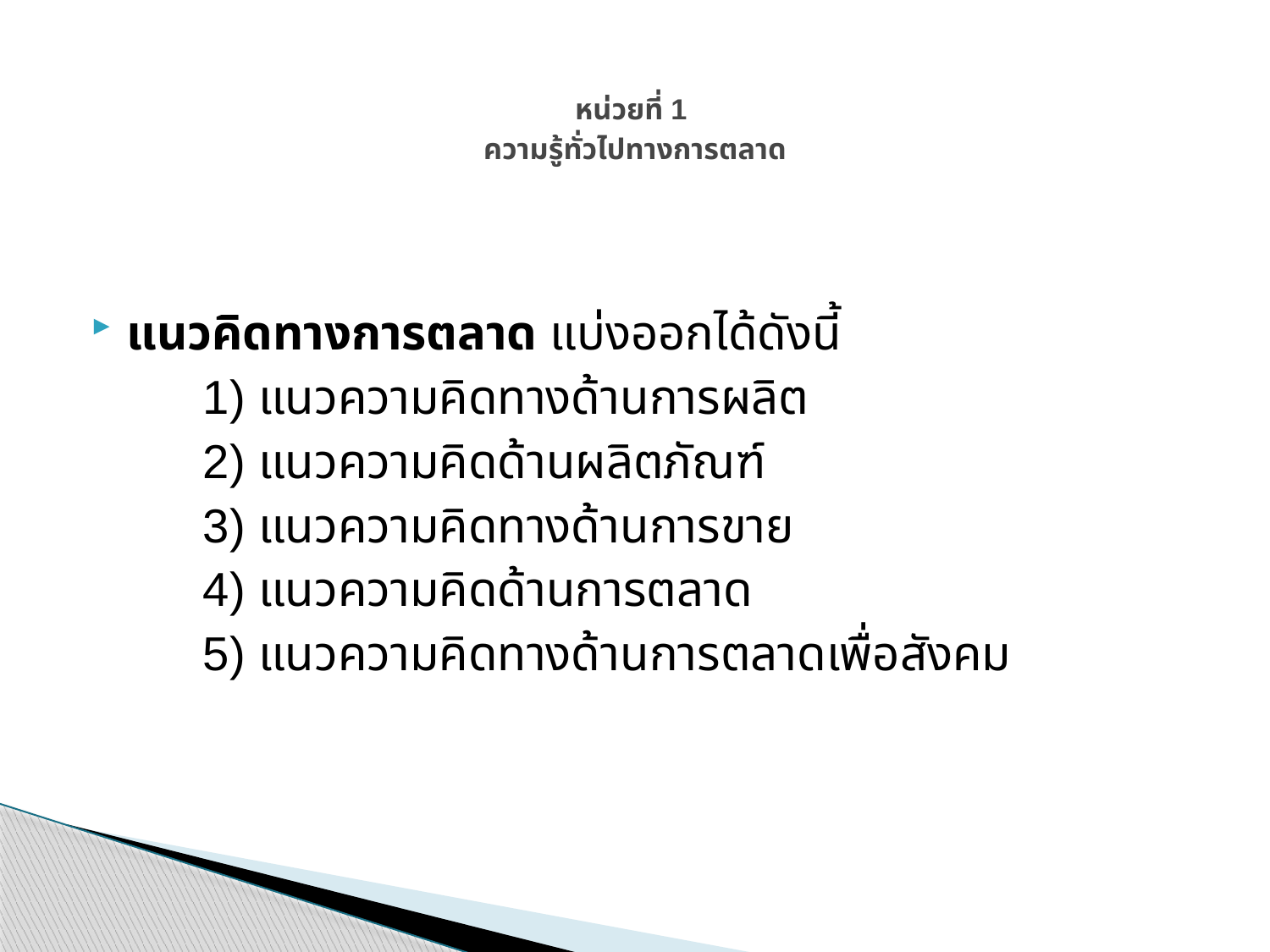

# หน่วยที่ 1 ความรู้ทั่วไปทางการตลาด
แนวคิดทางการตลาด แบ่งออกได้ดังนี้
	1) แนวความคิดทางด้านการผลิต
	2) แนวความคิดด้านผลิตภัณฑ์
	3) แนวความคิดทางด้านการขาย
	4) แนวความคิดด้านการตลาด
	5) แนวความคิดทางด้านการตลาดเพื่อสังคม